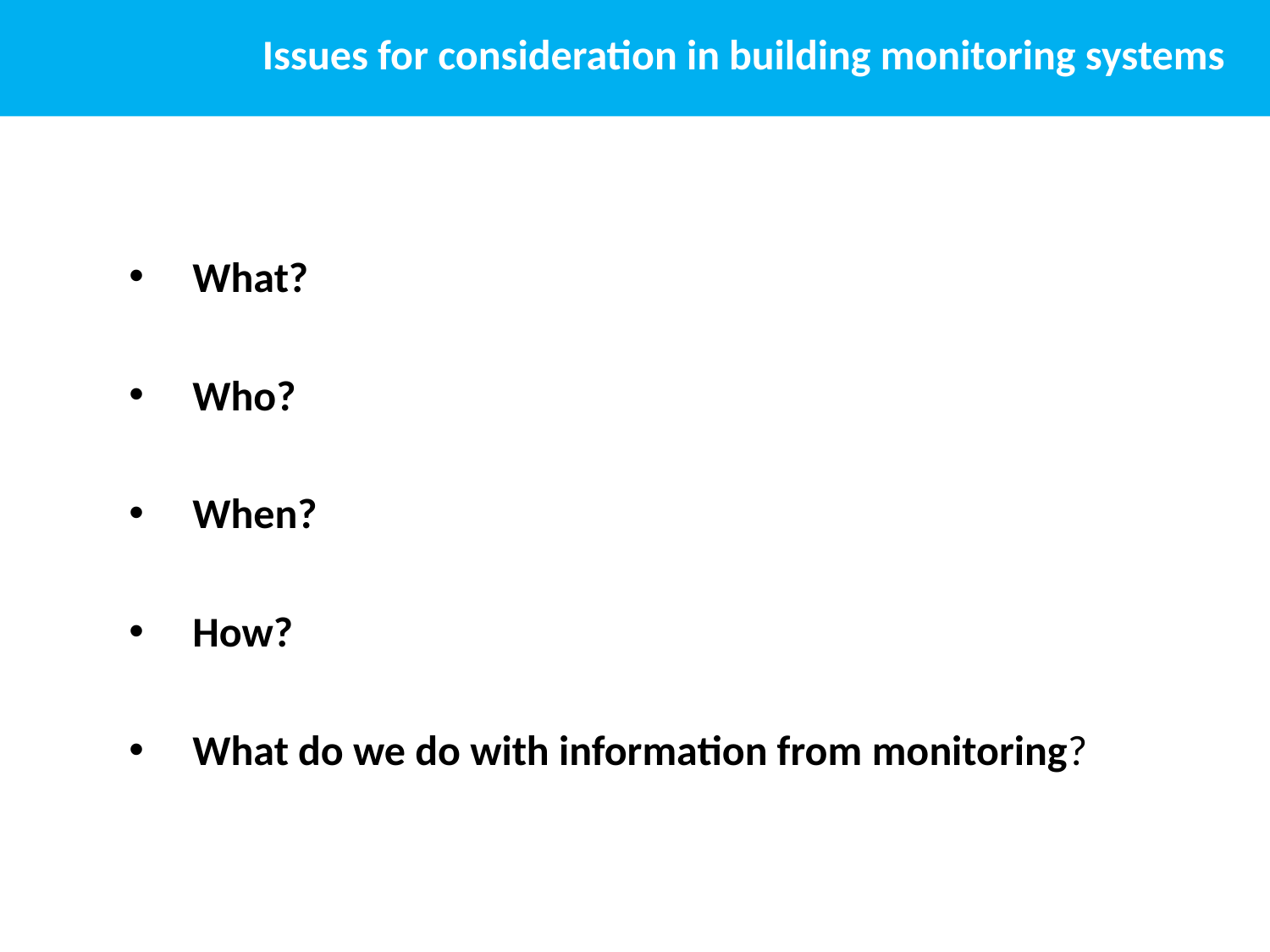

# Issues for consideration in building monitoring systems
What?

Who?

When?

How?

What do we do with information from monitoring?